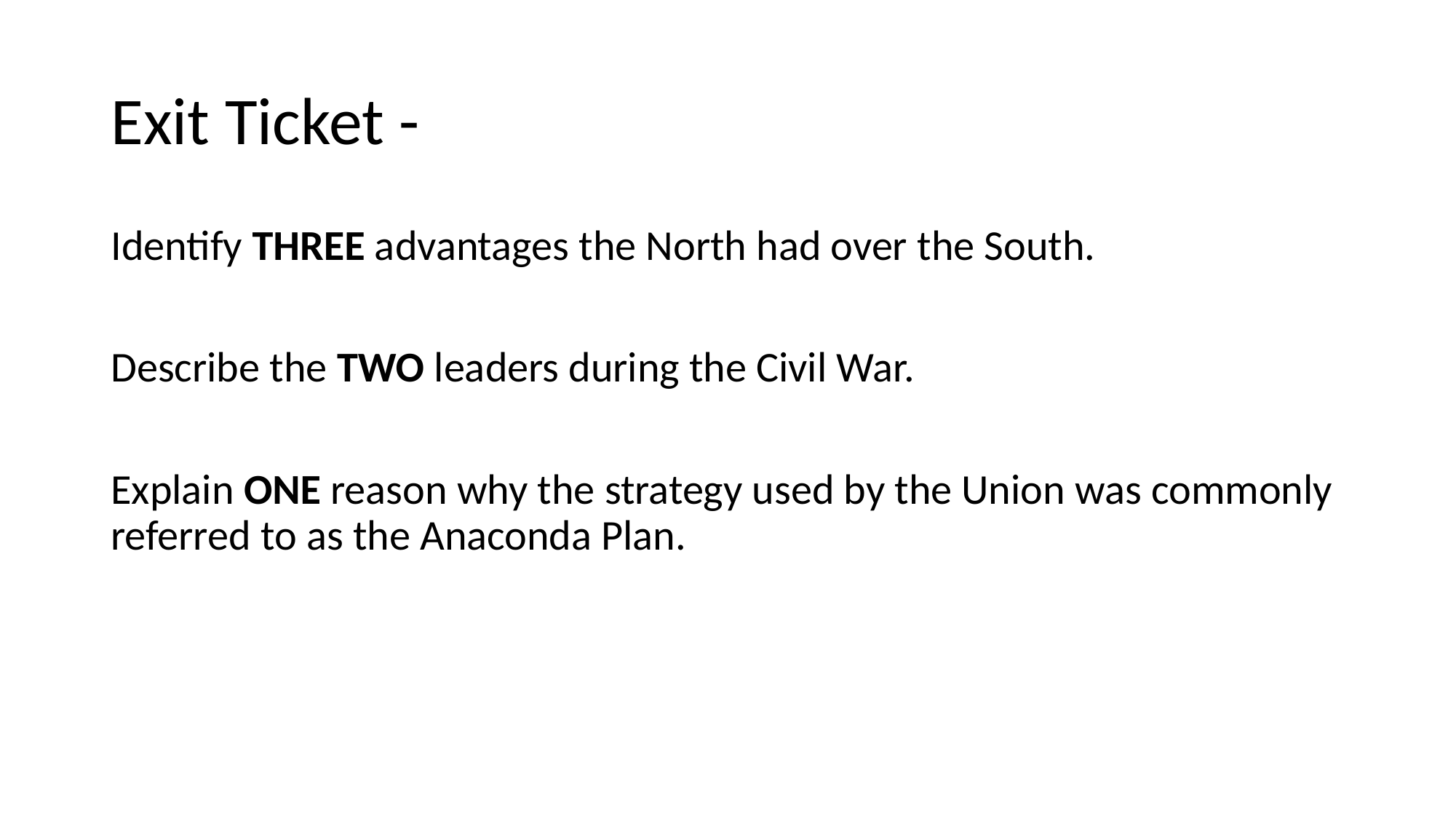

# Exit Ticket -
Identify THREE advantages the North had over the South.

Describe the TWO leaders during the Civil War.

Explain ONE reason why the strategy used by the Union was commonly referred to as the Anaconda Plan.